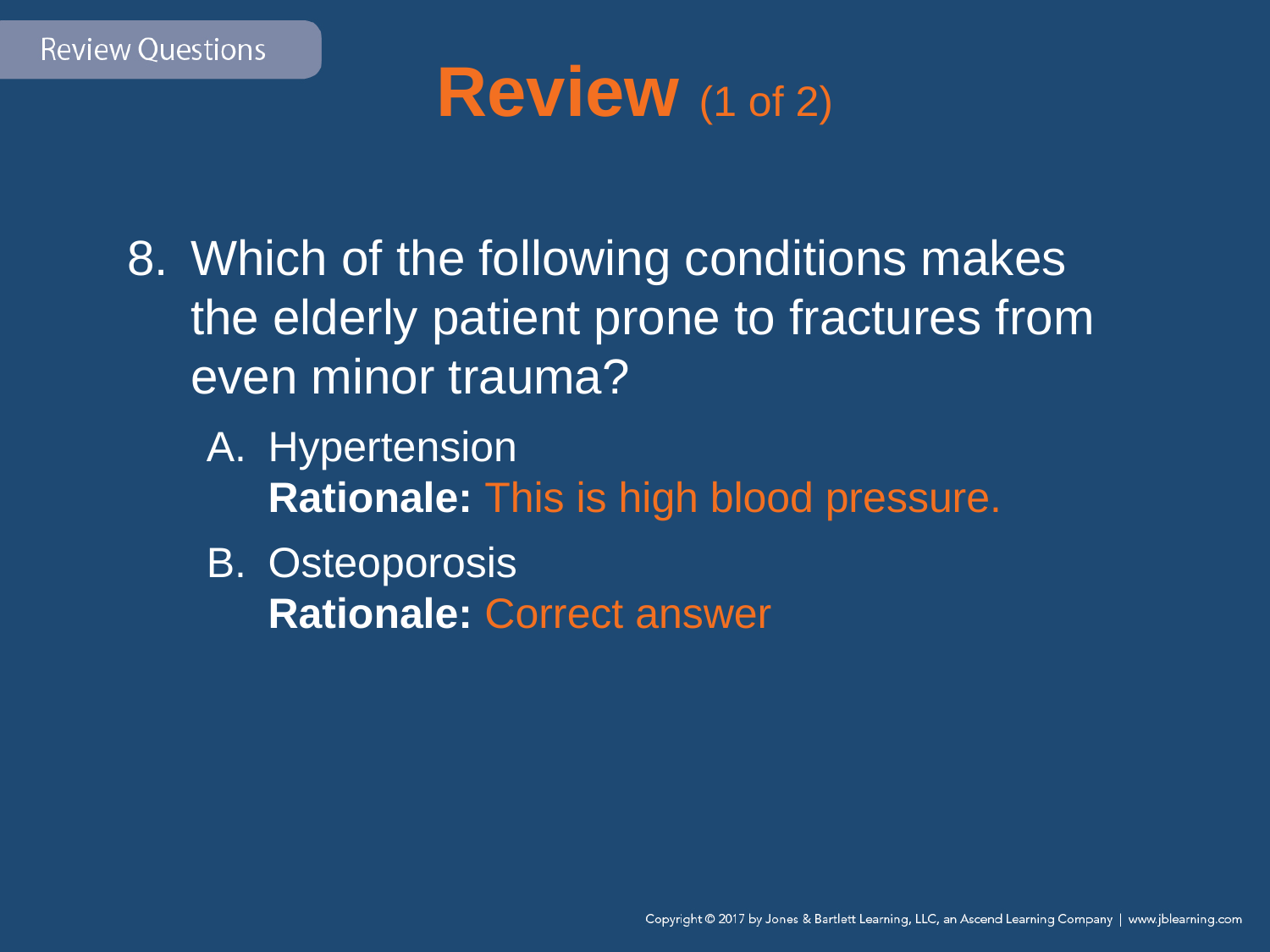

# Review (1 of 2)
Which of the following conditions makes the elderly patient prone to fractures from even minor trauma?
Hypertension
Rationale: This is high blood pressure.
Osteoporosis
Rationale: Correct answer